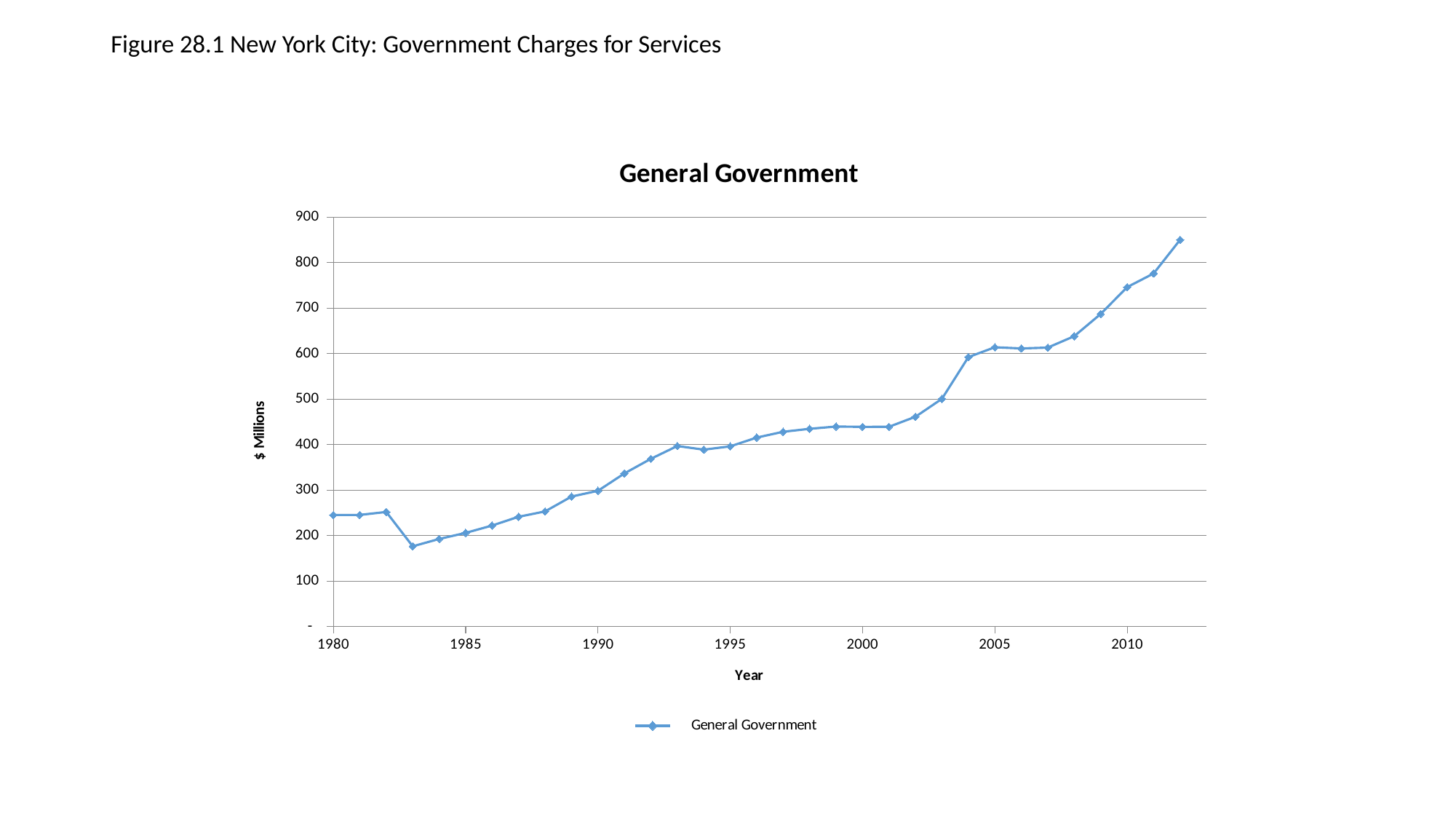

# Figure 28.1 New York City: Government Charges for Services

### Chart:

| Category |      General Government  |
|---|---|